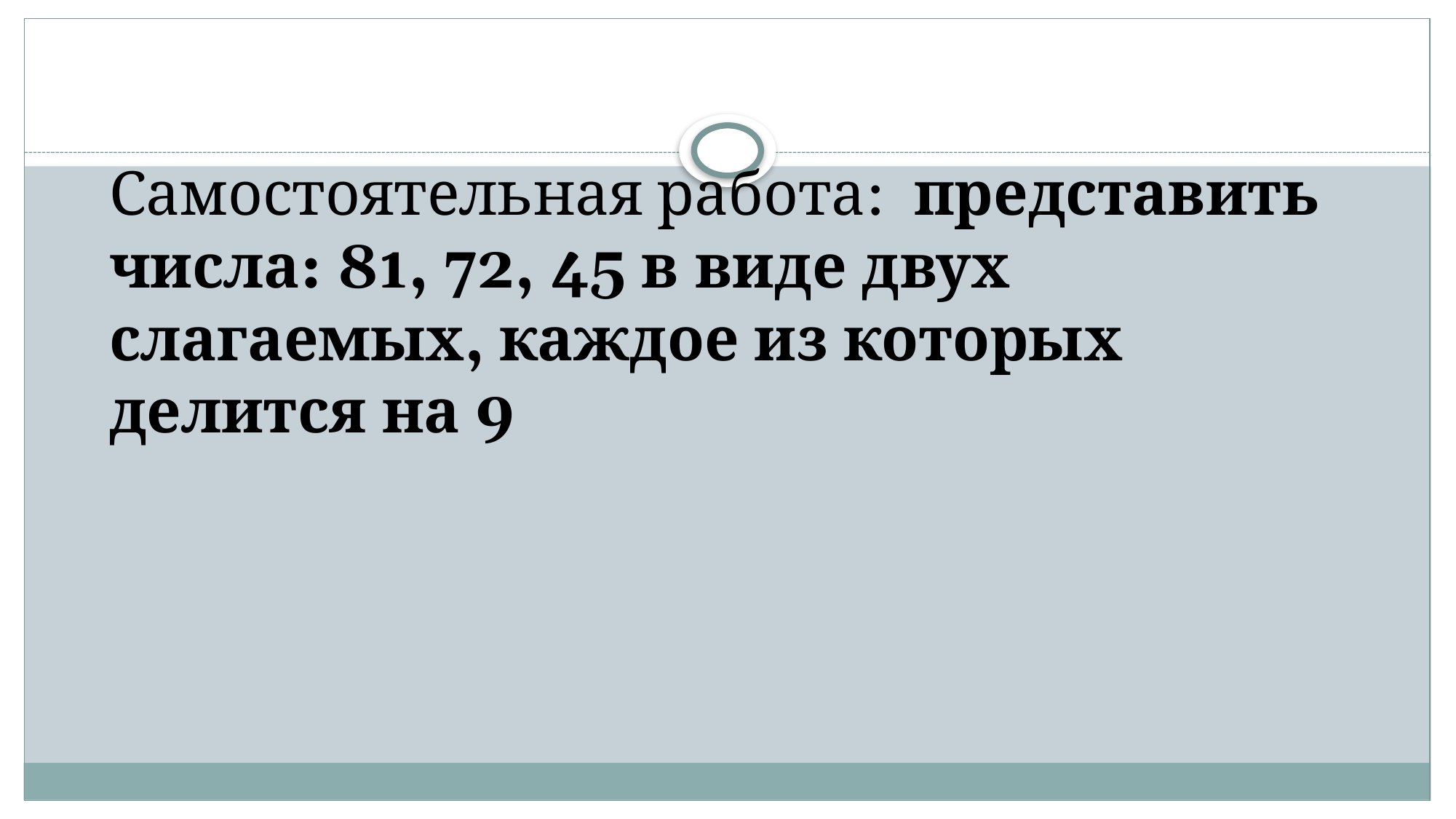

Самостоятельная работа:  представить числа: 81, 72, 45 в виде двух слагаемых, каждое из которых делится на 9